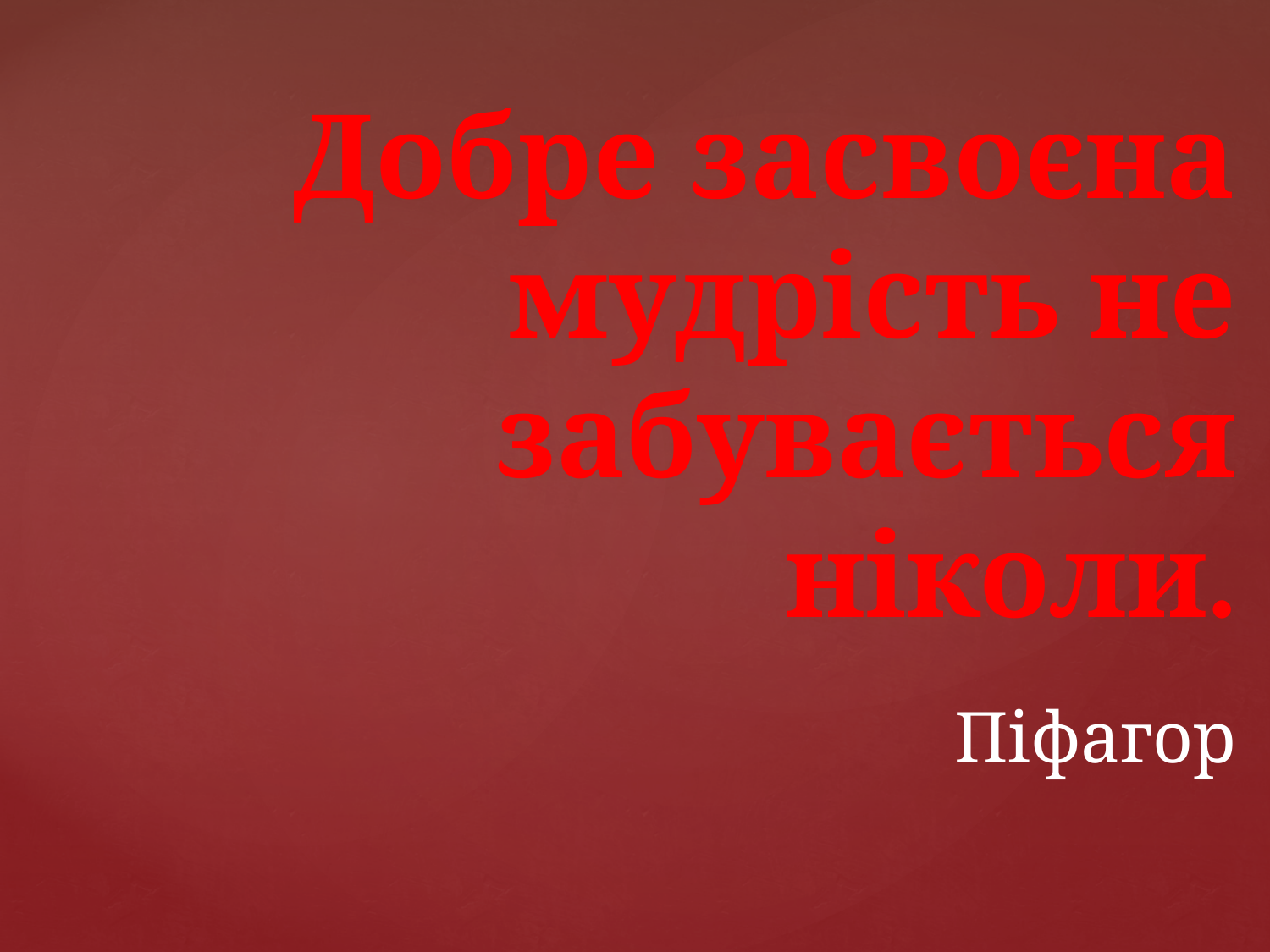

Добре засвоєна мудрість не забувається ніколи.
Піфагор